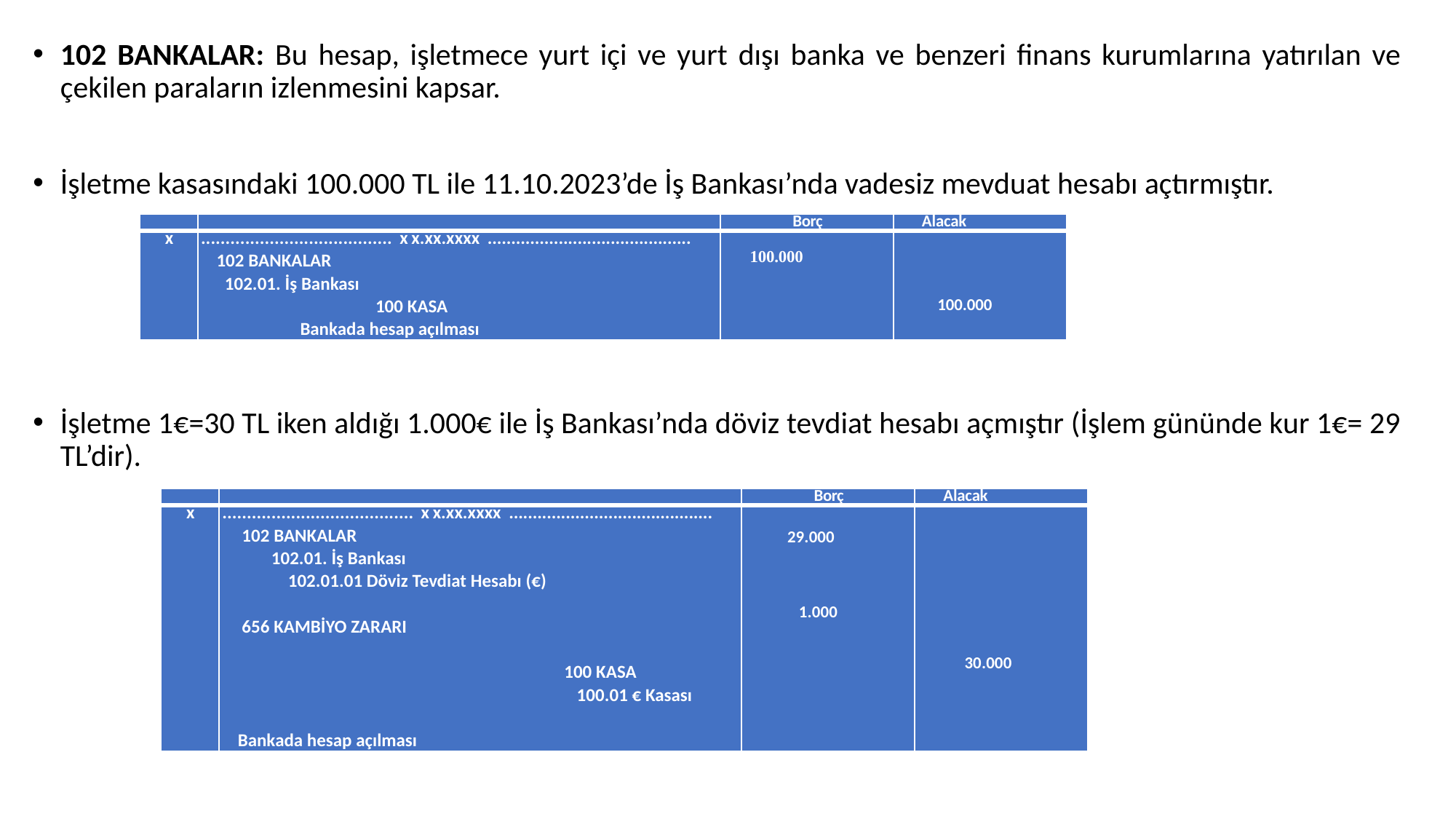

102 BANKALAR: Bu hesap, işletmece yurt içi ve yurt dışı banka ve benzeri finans kurumlarına yatırılan ve çekilen paraların izlenmesini kapsar.

İşletme kasasındaki 100.000 TL ile 11.10.2023’de İş Bankası’nda vadesiz mevduat hesabı açtırmıştır.

İşletme 1€=30 TL iken aldığı 1.000€ ile İş Bankası’nda döviz tevdiat hesabı açmıştır (İşlem gününde kur 1€= 29 TL’dir).
|  |  | Borç | Alacak |
| --- | --- | --- | --- |
| x | ....................................... xx.xx.xxxx ........................................... 102 BANKALAR 102.01. İş Bankası 100 KASA Bankada hesap açılması | 100.000 | 100.000 |
|  |  | Borç | Alacak |
| --- | --- | --- | --- |
| x | ....................................... xx.xx.xxxx ........................................... 102 BANKALAR 102.01. İş Bankası 102.01.01 Döviz Tevdiat Hesabı (€) 656 KAMBİYO ZARARI 100 KASA 100.01 € Kasası Bankada hesap açılması | 29.000 1.000 | 30.000 |